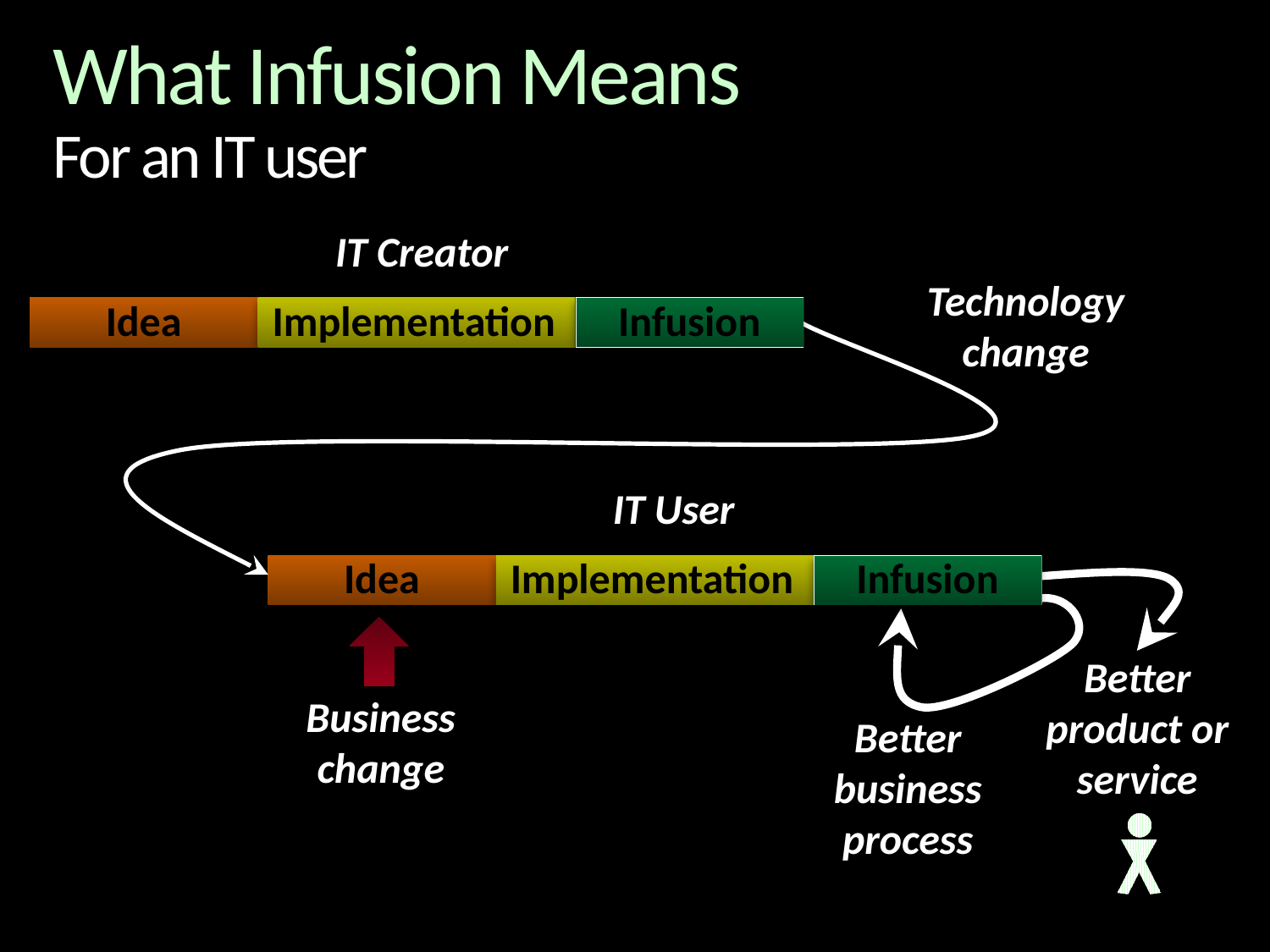

# What Infusion Means For an IT user
IT Creator
Technology change

Idea
Implementation
Infusion

IT User
Idea
Implementation
Infusion

Business change
Better product or service

Better business process